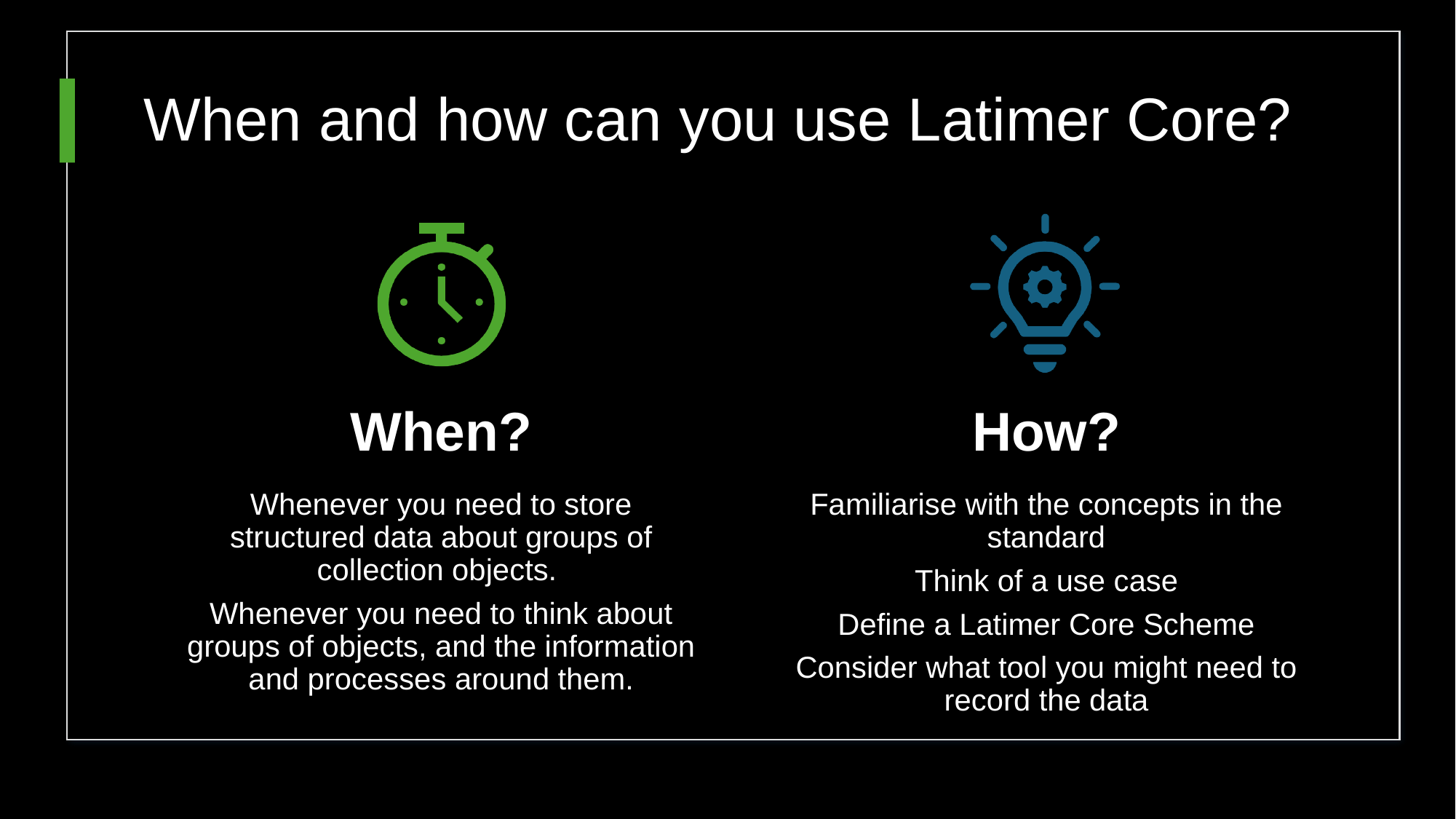

# When and how can you use Latimer Core?

When?

How?

Whenever you need to store structured data about groups of collection objects.
Whenever you need to think about groups of objects, and the information and processes around them.

Familiarise with the concepts in the standard
Think of a use case
Define a Latimer Core Scheme
Consider what tool you might need to record the data